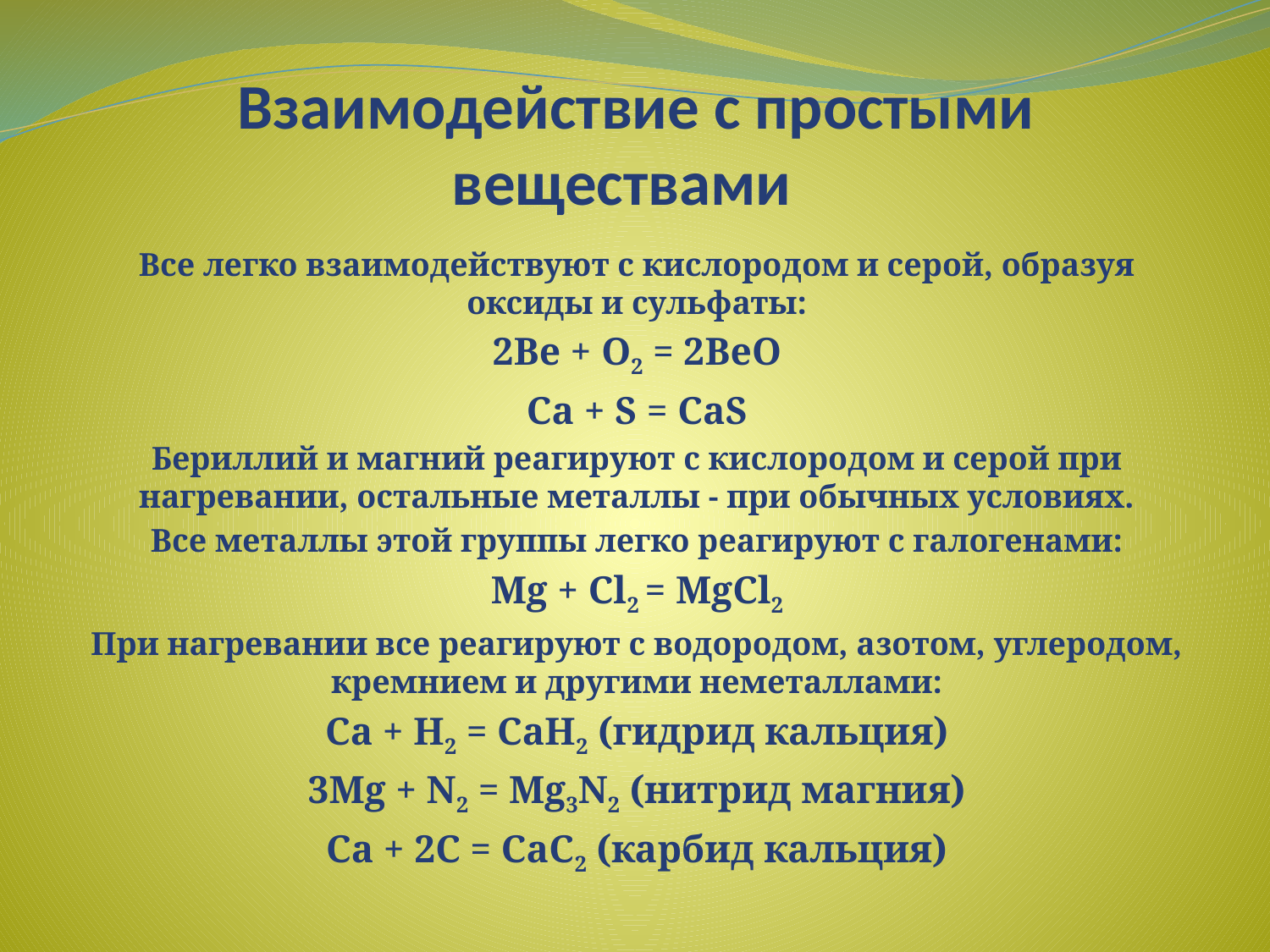

# Взаимодействие с простыми веществами
Все легко взаимодействуют с кислородом и серой, образуя оксиды и сульфаты:
2Be + O2 = 2BeO
Ca + S = CaS
Бериллий и магний реагируют с кислородом и серой при нагревании, остальные металлы - при обычных условиях.
Все металлы этой группы легко реагируют с галогенами:
Mg + Cl2 = MgCl2
При нагревании все реагируют с водородом, азотом, углеродом, кремнием и другими неметаллами:
Ca + H2 = CaH2 (гидрид кальция)
3Mg + N2 = Mg3N2 (нитрид магния)
Ca + 2C = CaC2 (карбид кальция)